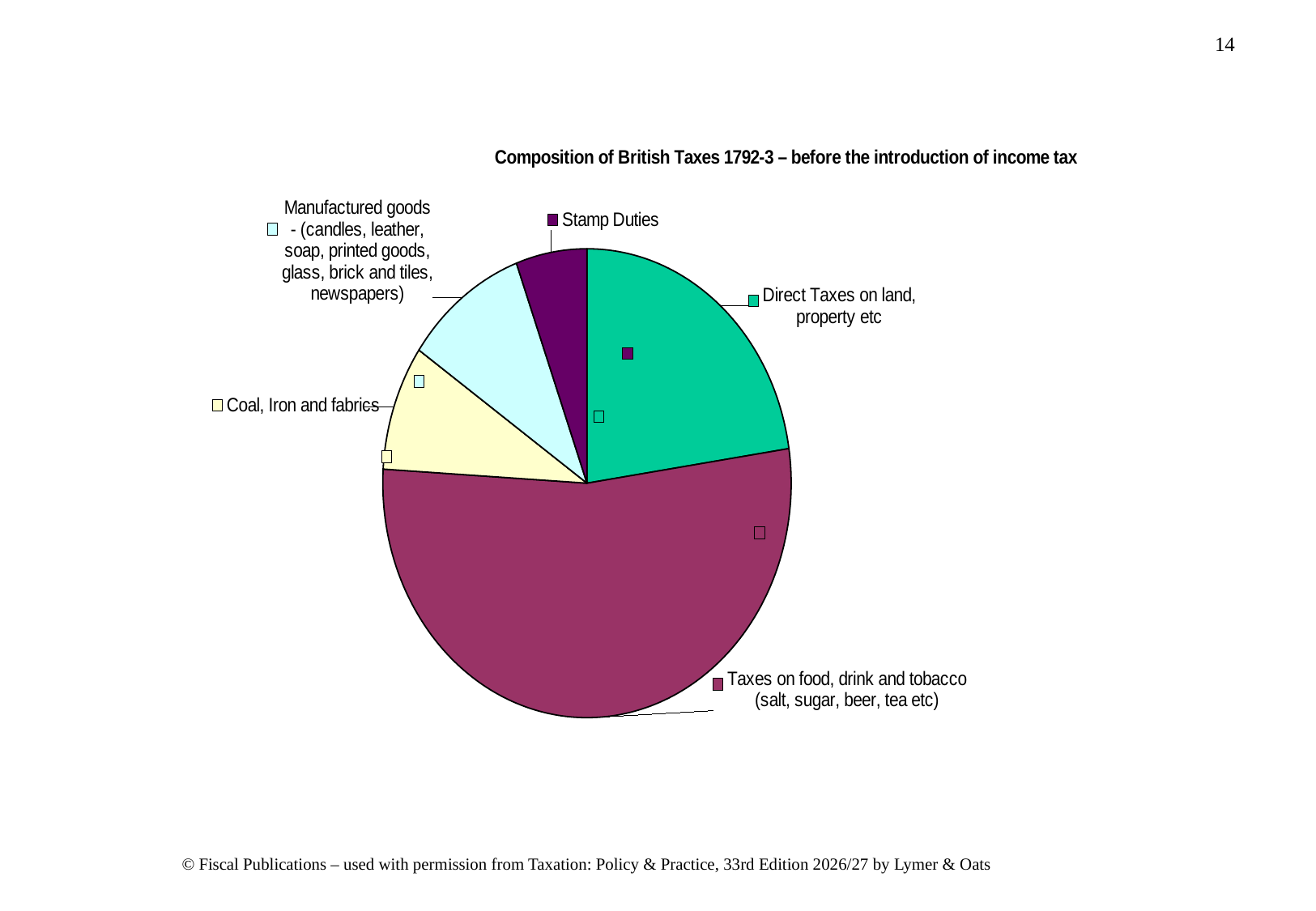

### Chart: Composition of British Taxes 1792-3 – before the introduction of income tax

| Category |  |
|---|---|